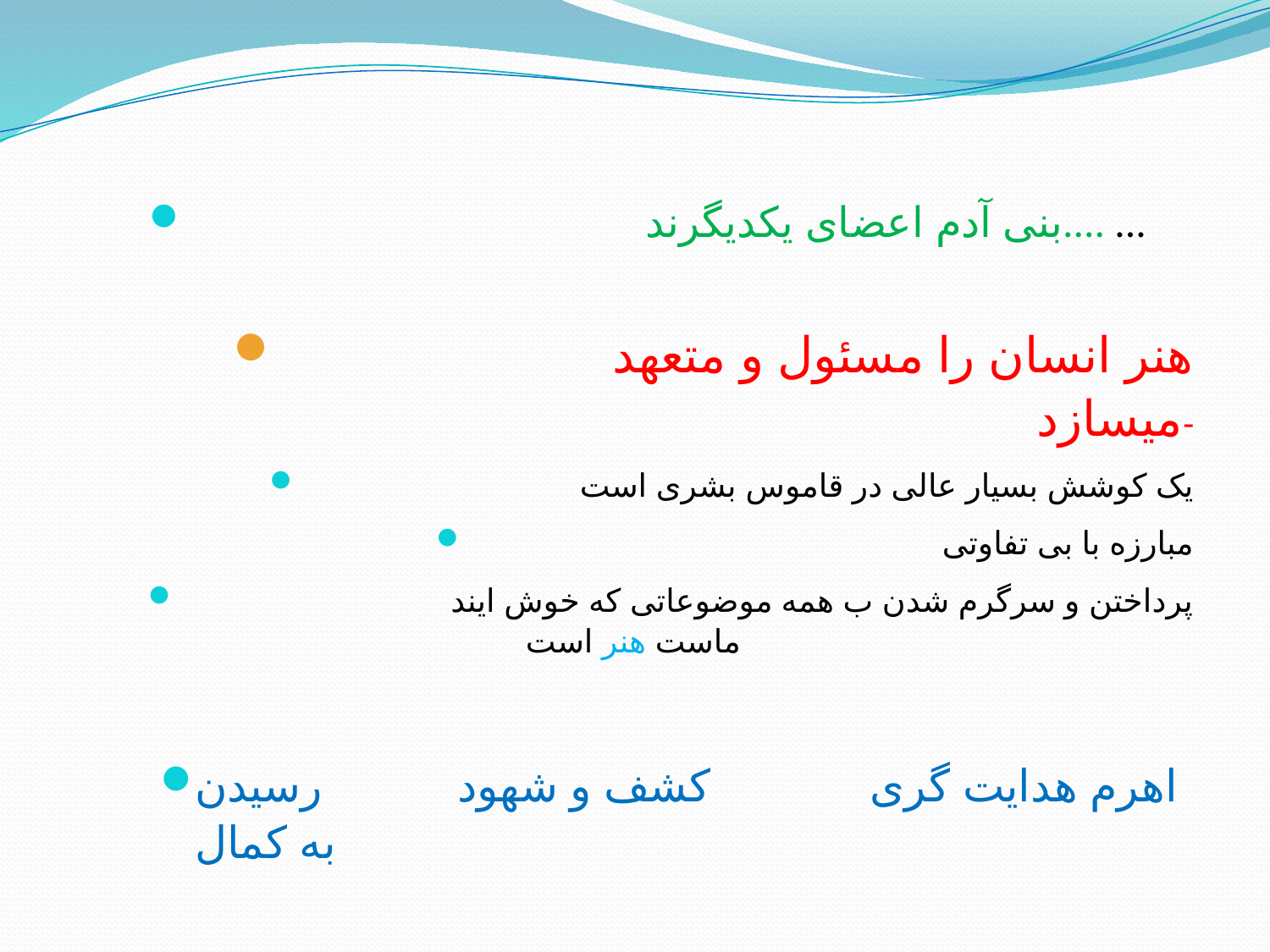

#
                                      بنی آدم اعضای یکدیگرند.... ...
                     هنر انسان را مسئول و متعهد میسازد-
                       یک کوشش بسیار عالی در قاموس بشری است
                                     مبارزه با بی تفاوتی
              پرداختن و سرگرم شدن ب همه موضوعاتی که خوش ایند                                                                  ماست هنر است

اهرم هدایت گری             کشف و شهود           رسیدن به کمال